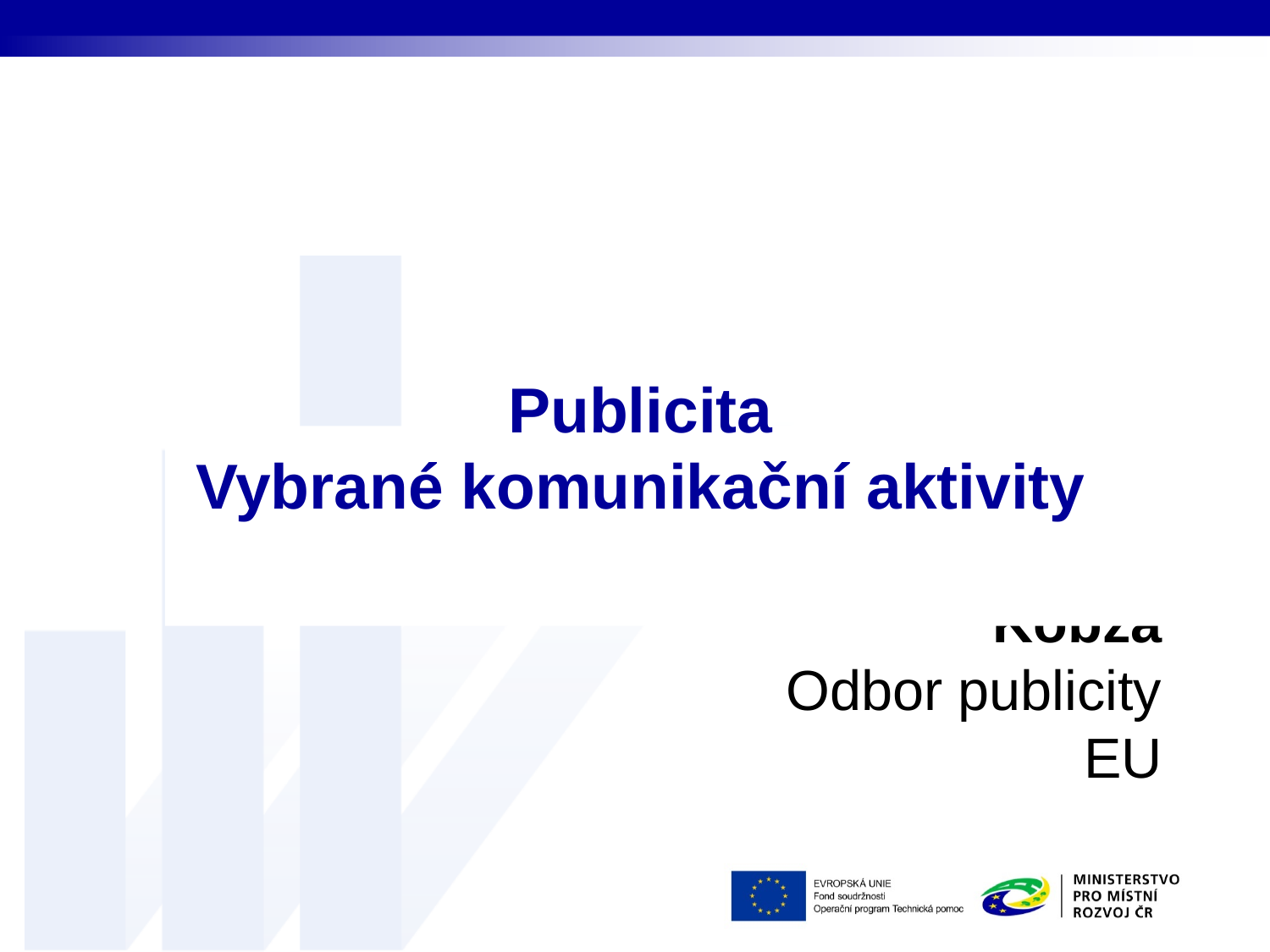

# Publicita Vybrané komunikační aktivity

Ing. Radek Kobza
Odbor publicity EU